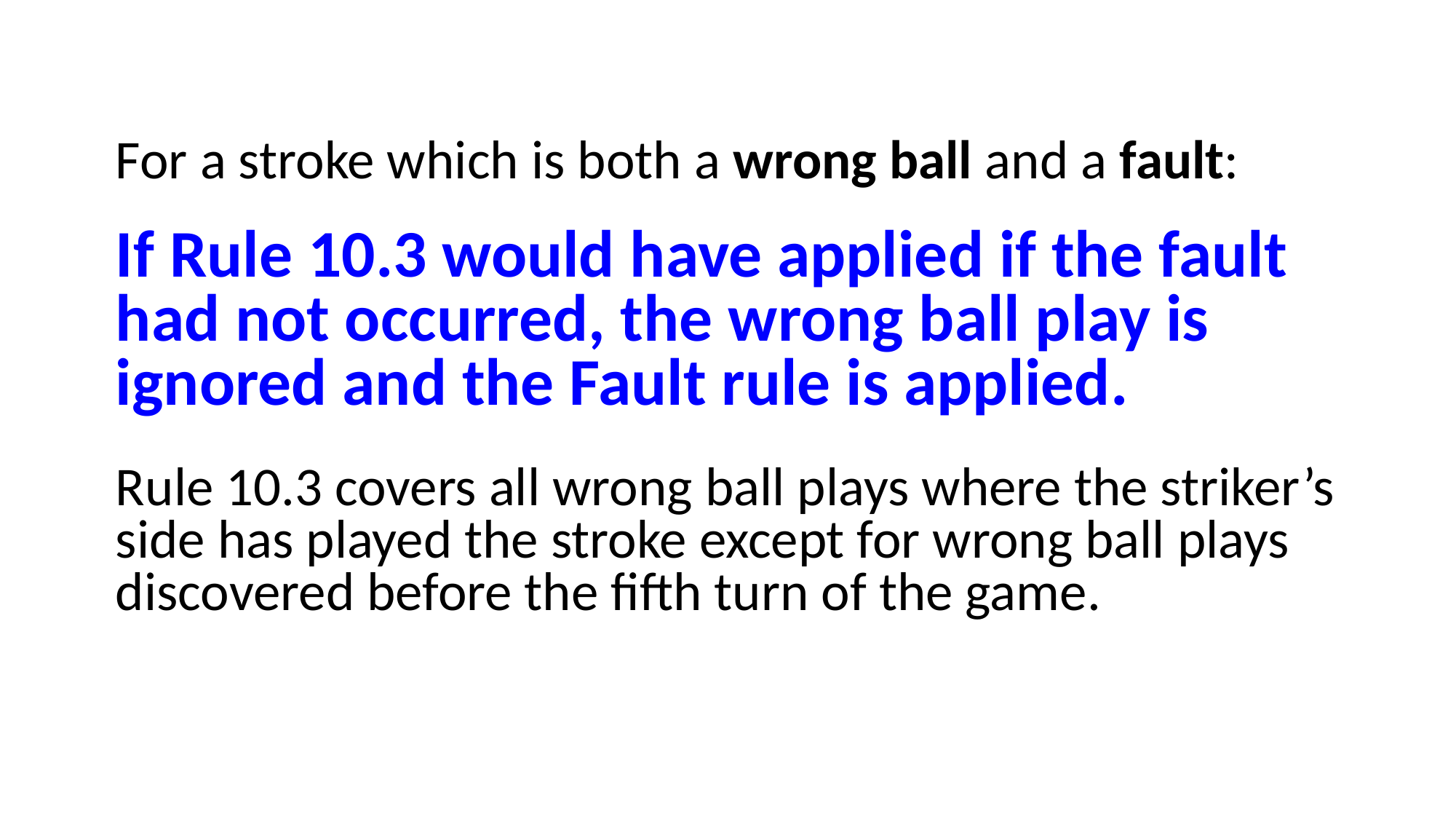

For a stroke which is both a wrong ball and a fault:
If Rule 10.3 would have applied if the fault had not occurred, the wrong ball play is ignored and the Fault rule is applied.
Rule 10.3 covers all wrong ball plays where the striker’s side has played the stroke except for wrong ball plays discovered before the fifth turn of the game.